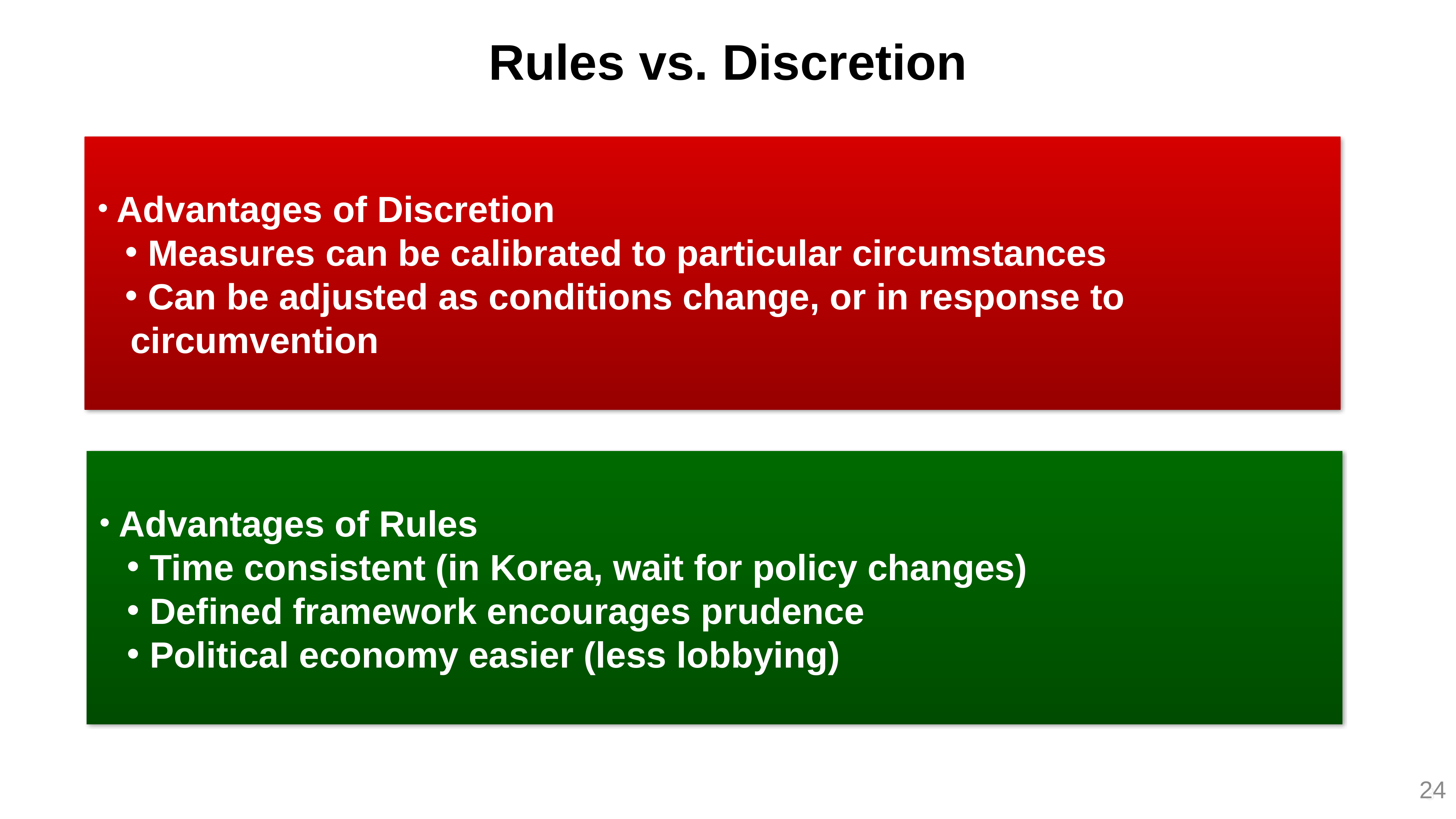

Rules vs. Discretion
 Advantages of Discretion
 Measures can be calibrated to particular circumstances
 Can be adjusted as conditions change, or in response to circumvention
 Advantages of Rules
 Time consistent (in Korea, wait for policy changes)
 Defined framework encourages prudence
 Political economy easier (less lobbying)
24
3